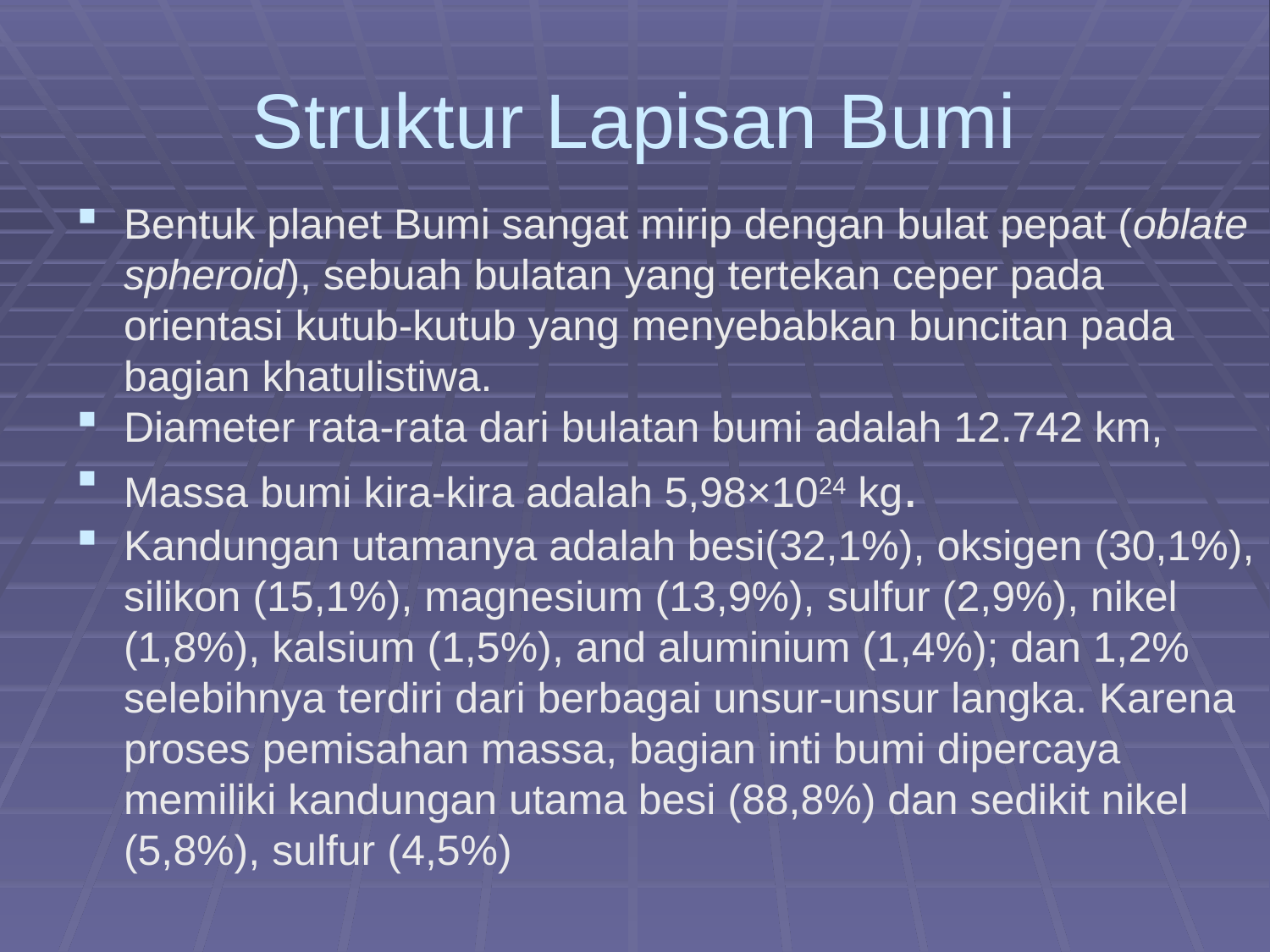

# Struktur Lapisan Bumi
Bentuk planet Bumi sangat mirip dengan bulat pepat (oblate spheroid), sebuah bulatan yang tertekan ceper pada orientasi kutub-kutub yang menyebabkan buncitan pada bagian khatulistiwa.
Diameter rata-rata dari bulatan bumi adalah 12.742 km,
Massa bumi kira-kira adalah 5,98×1024 kg.
Kandungan utamanya adalah besi(32,1%), oksigen (30,1%), silikon (15,1%), magnesium (13,9%), sulfur (2,9%), nikel (1,8%), kalsium (1,5%), and aluminium (1,4%); dan 1,2% selebihnya terdiri dari berbagai unsur-unsur langka. Karena proses pemisahan massa, bagian inti bumi dipercaya memiliki kandungan utama besi (88,8%) dan sedikit nikel (5,8%), sulfur (4,5%)